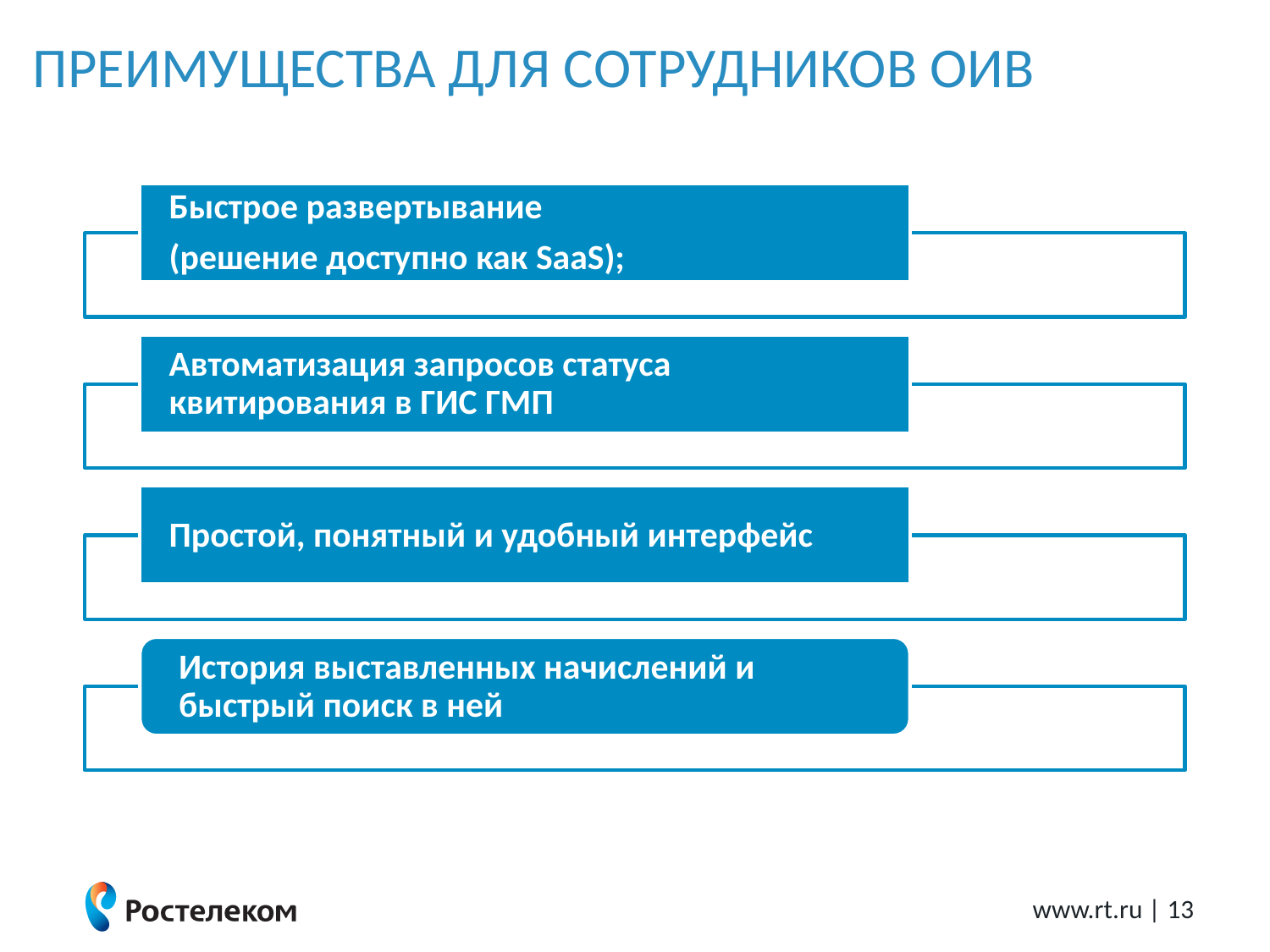

# ПРЕИМУЩЕСТВА ДЛЯ СОТРУДНИКОВ ОИВ
Быстрое развертывание
(решение доступно как SaaS);
Автоматизация запросов статуса квитирования в ГИС ГМП
Простой, понятный и удобный интерфейс
История выставленных начислений и быстрый поиск в ней